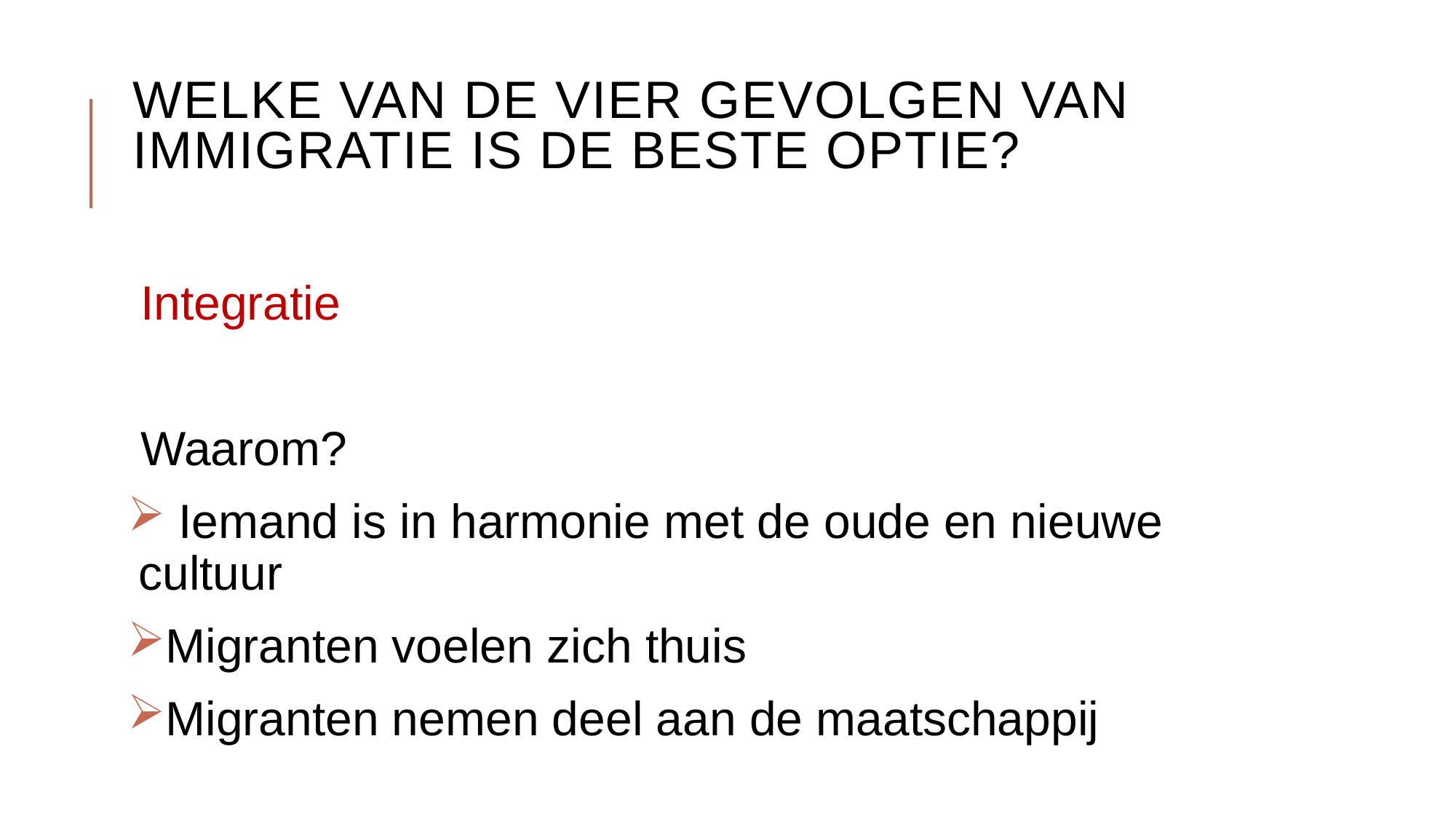

# Welke van de vier gevolgen van immigratie is de beste optie?
Integratie

Waarom?
 Iemand is in harmonie met de oude en nieuwe cultuur
Migranten voelen zich thuis
Migranten nemen deel aan de maatschappij